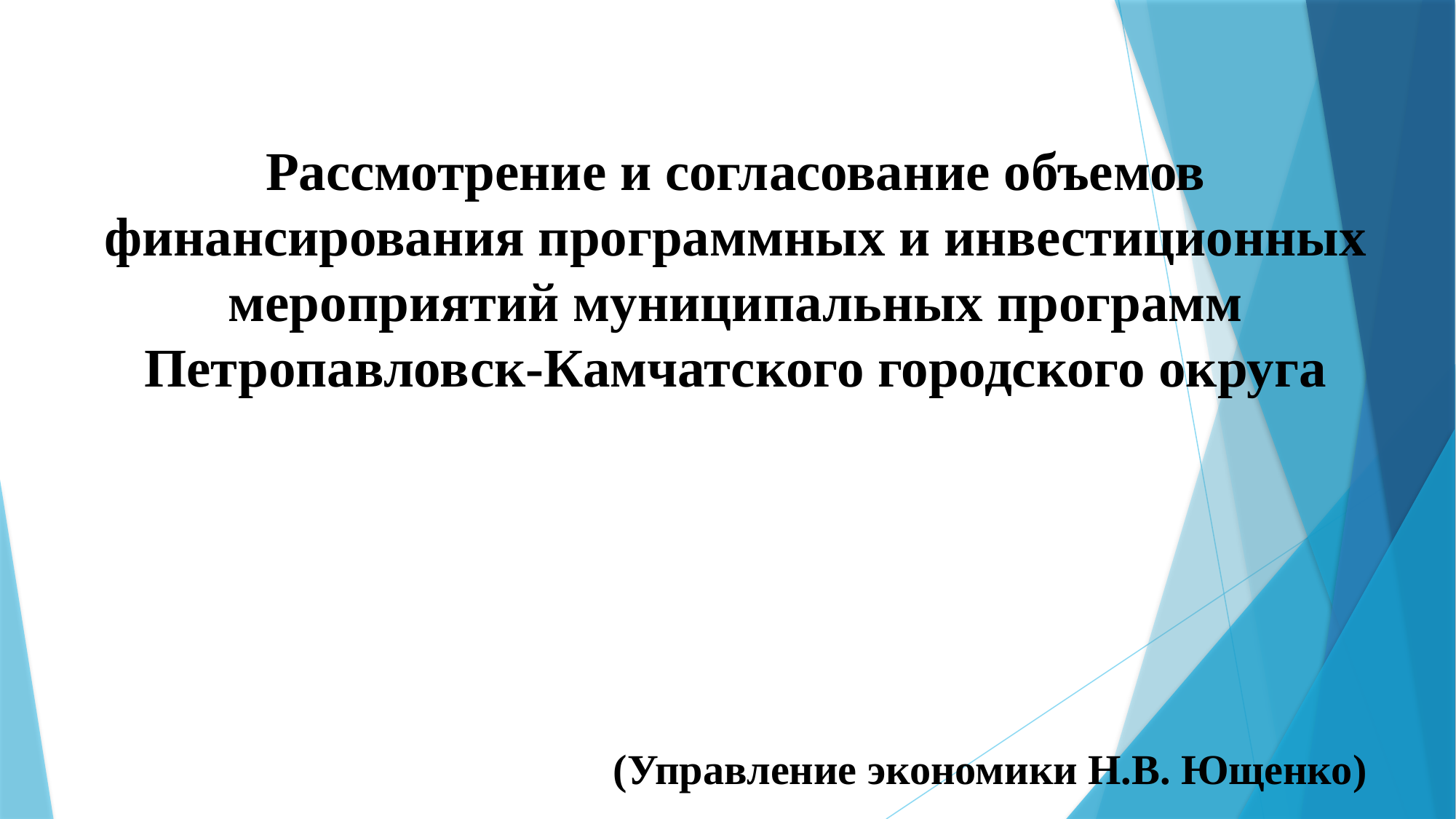

#
Рассмотрение и согласование объемов финансирования программных и инвестиционных мероприятий муниципальных программ Петропавловск-Камчатского городского округа
(Управление экономики Н.В. Ющенко)